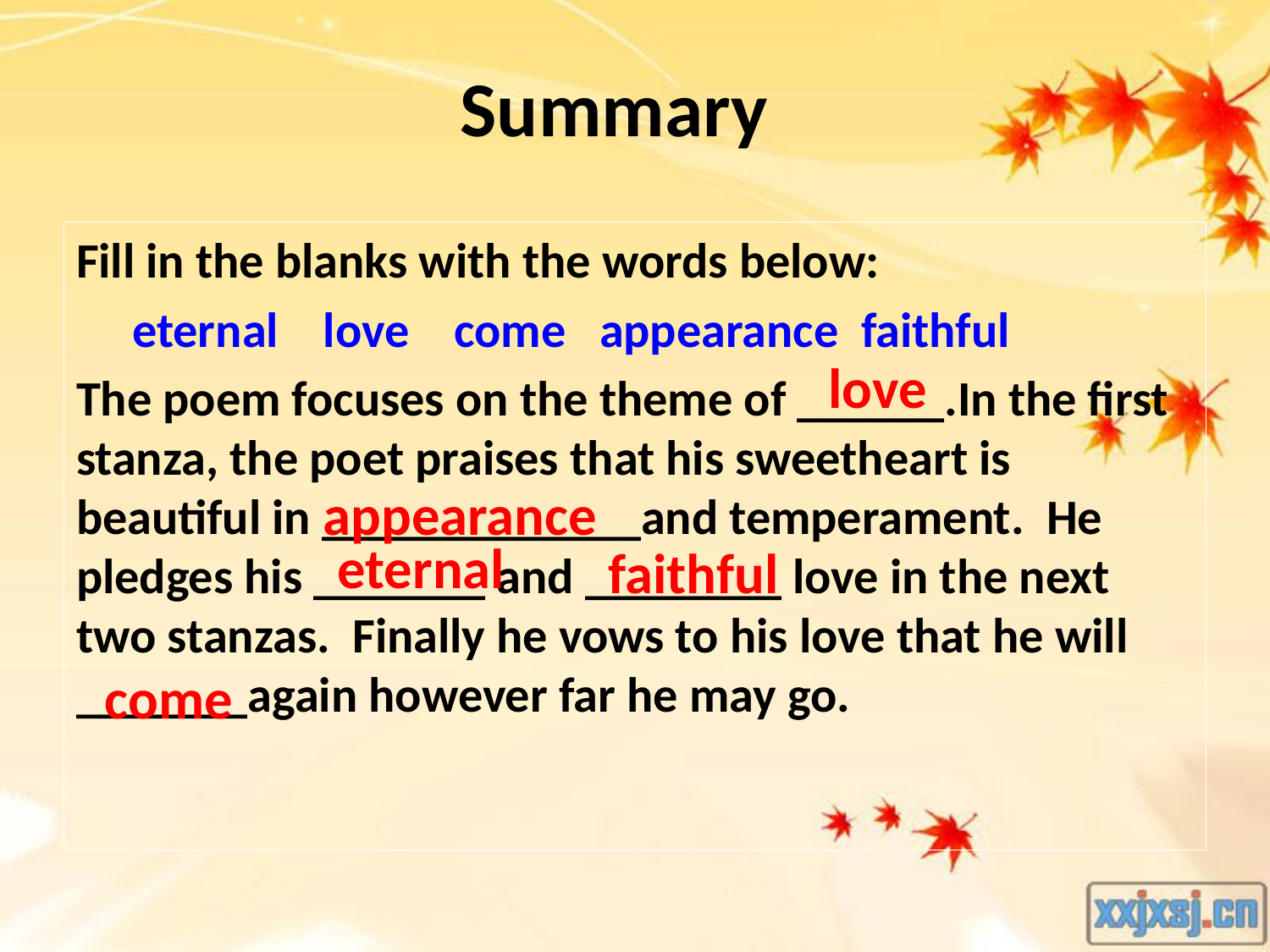

# Summary
Fill in the blanks with the words below:
     eternal    love    come   appearance  faithful
The poem focuses on the theme of ______.In the first stanza, the poet praises that his sweetheart is beautiful in _____________and temperament.  He pledges his _______ and ________ love in the next two stanzas.  Finally he vows to his love that he will _______again however far he may go.
love
appearance
eternal
faithful
come